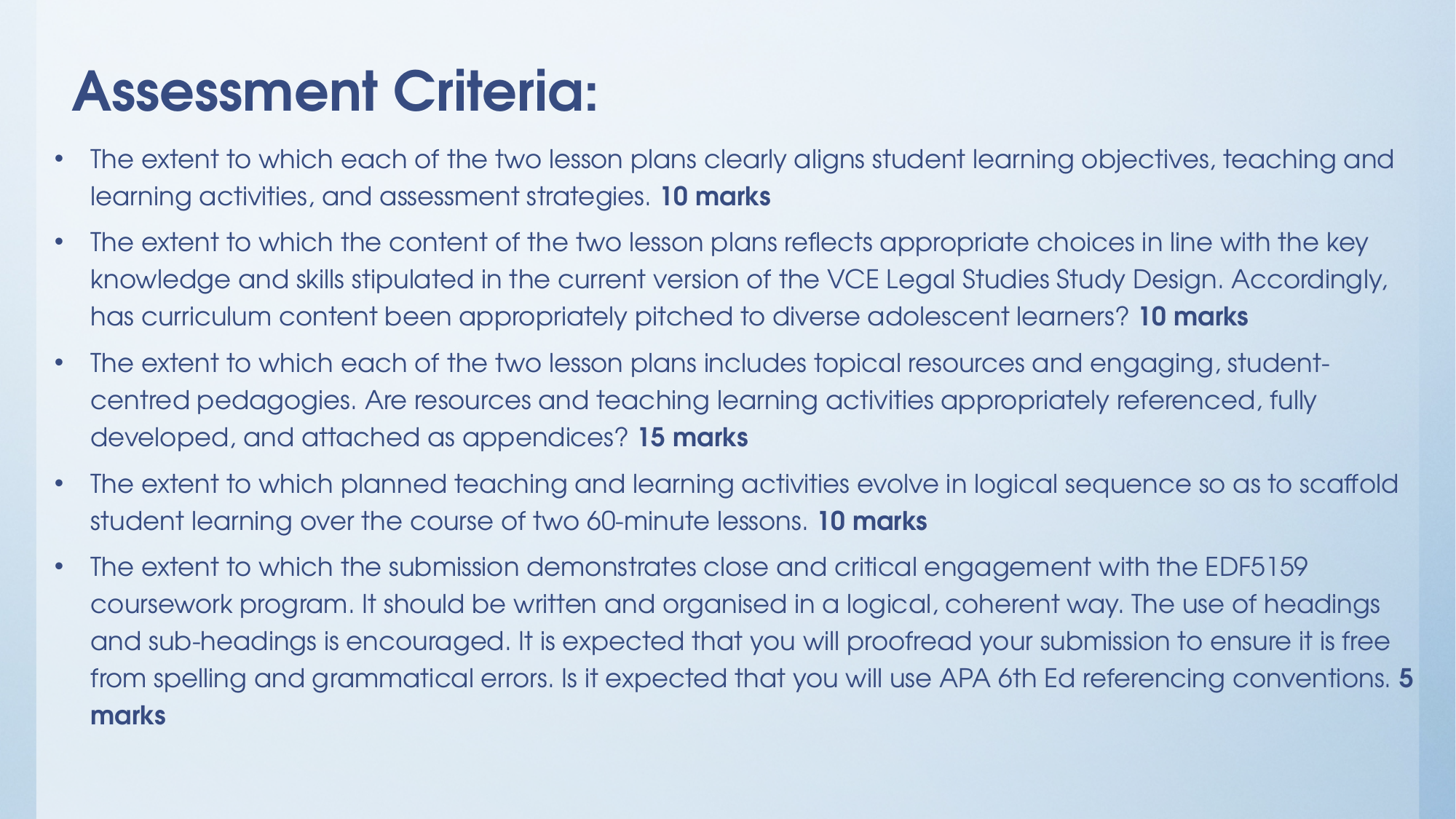

# Assessment Criteria:
The extent to which each of the two lesson plans clearly aligns student learning objectives, teaching and learning activities, and assessment strategies. 10 marks
The extent to which the content of the two lesson plans reflects appropriate choices in line with the key knowledge and skills stipulated in the current version of the VCE Legal Studies Study Design. Accordingly, has curriculum content been appropriately pitched to diverse adolescent learners? 10 marks
The extent to which each of the two lesson plans includes topical resources and engaging, student-centred pedagogies. Are resources and teaching learning activities appropriately referenced, fully developed, and attached as appendices? 15 marks
The extent to which planned teaching and learning activities evolve in logical sequence so as to scaffold student learning over the course of two 60-minute lessons. 10 marks
The extent to which the submission demonstrates close and critical engagement with the EDF5159 coursework program. It should be written and organised in a logical, coherent way. The use of headings and sub-headings is encouraged. It is expected that you will proofread your submission to ensure it is free from spelling and grammatical errors. Is it expected that you will use APA 6th Ed referencing conventions. 5 marks